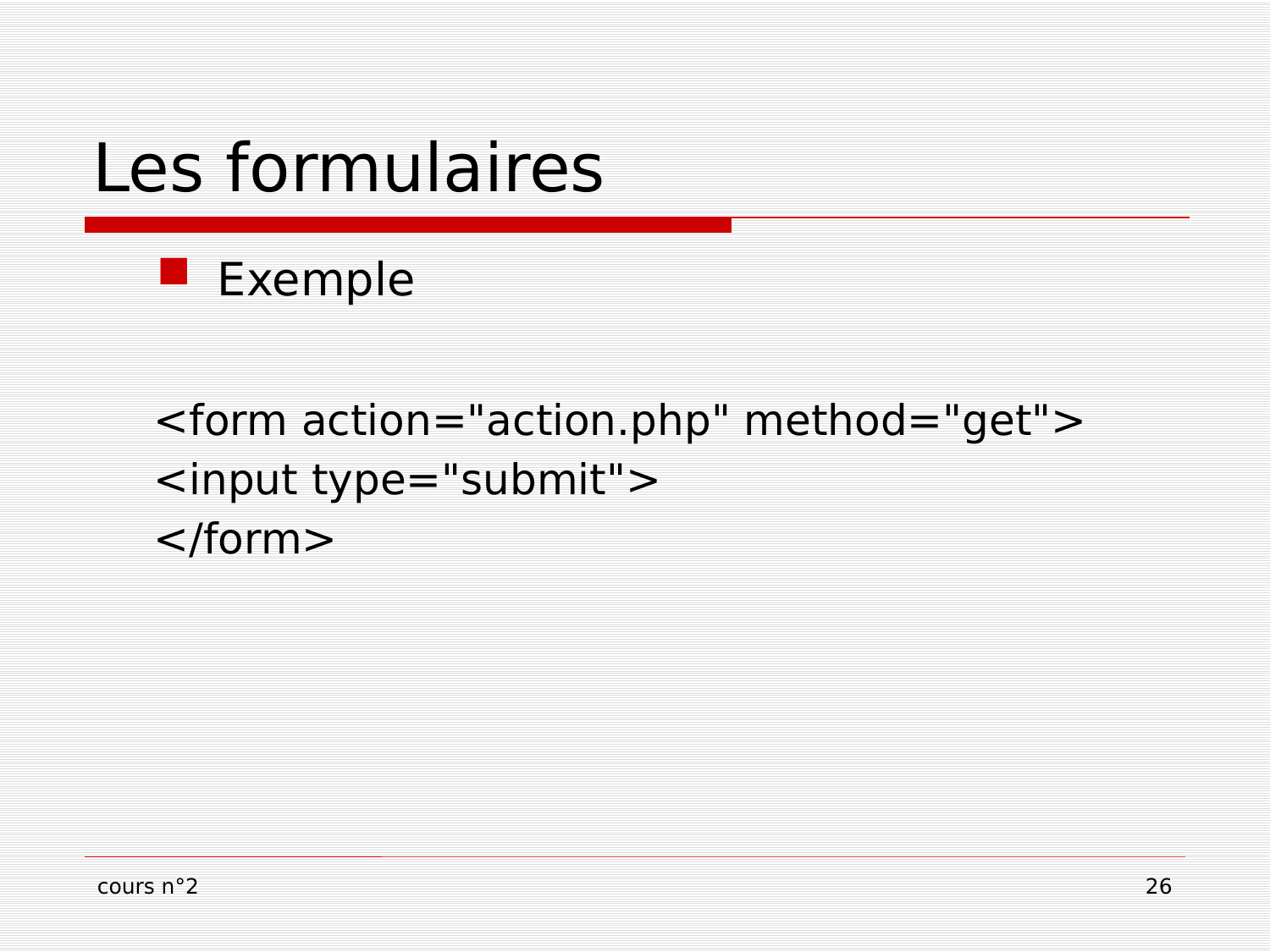

# Les formulaires
Exemple

<form action="action.php" method="get">
<input type="submit">
</form>
cours n°2
26